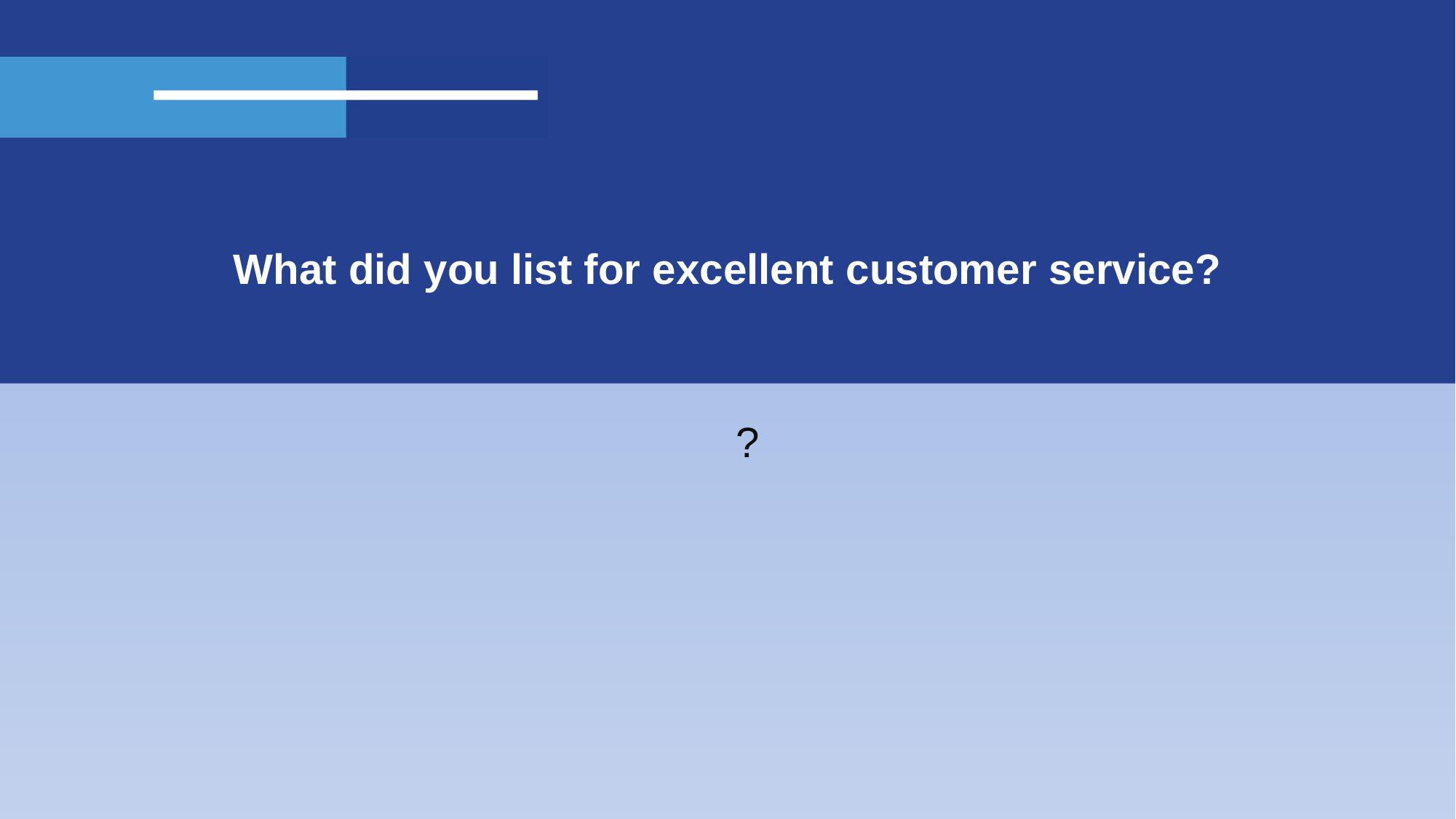

# What did you list for excellent customer service?
?